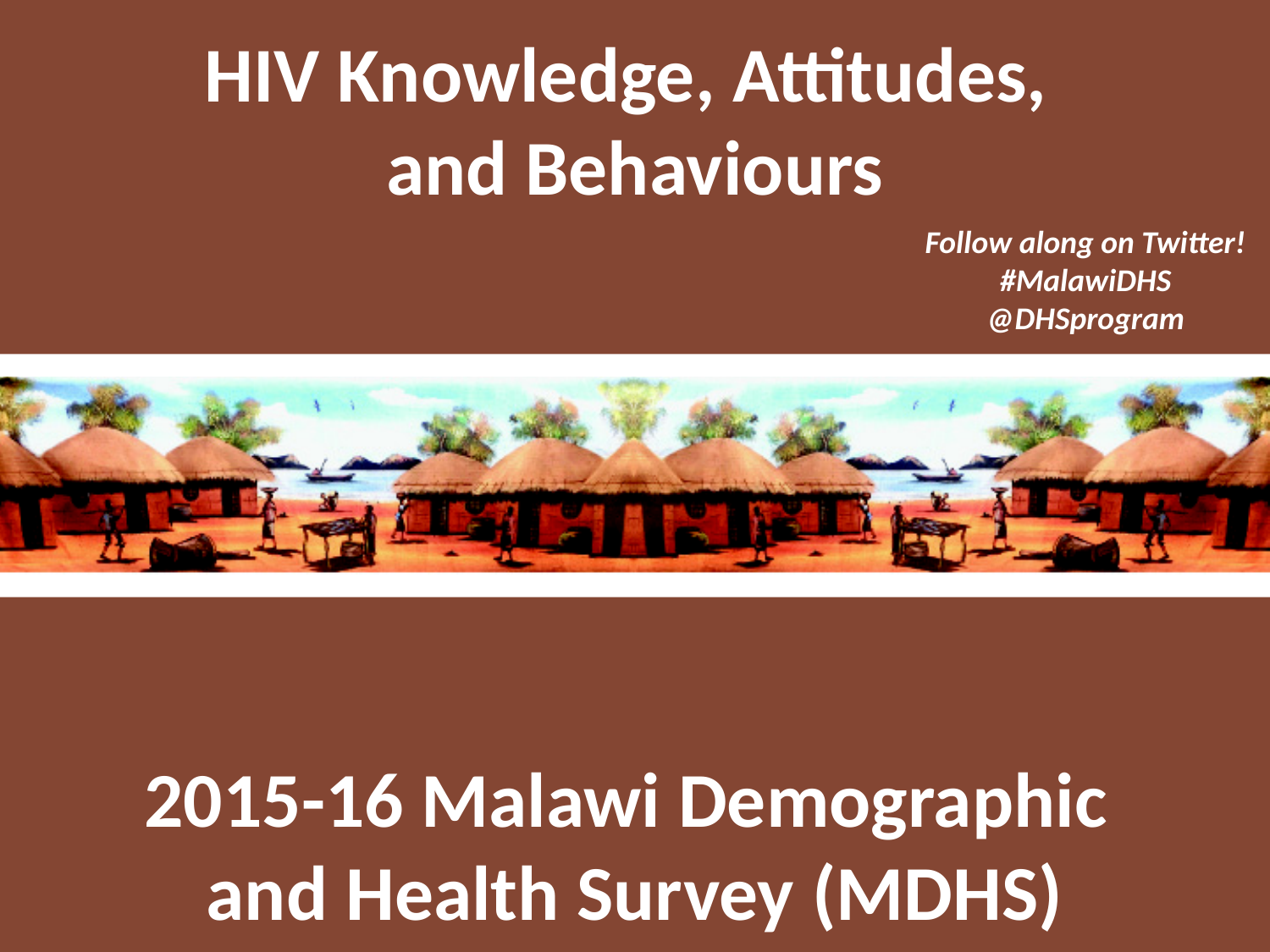

HIV Knowledge, Attitudes,
and Behaviours
Follow along on Twitter!
#MalawiDHS
@DHSprogram